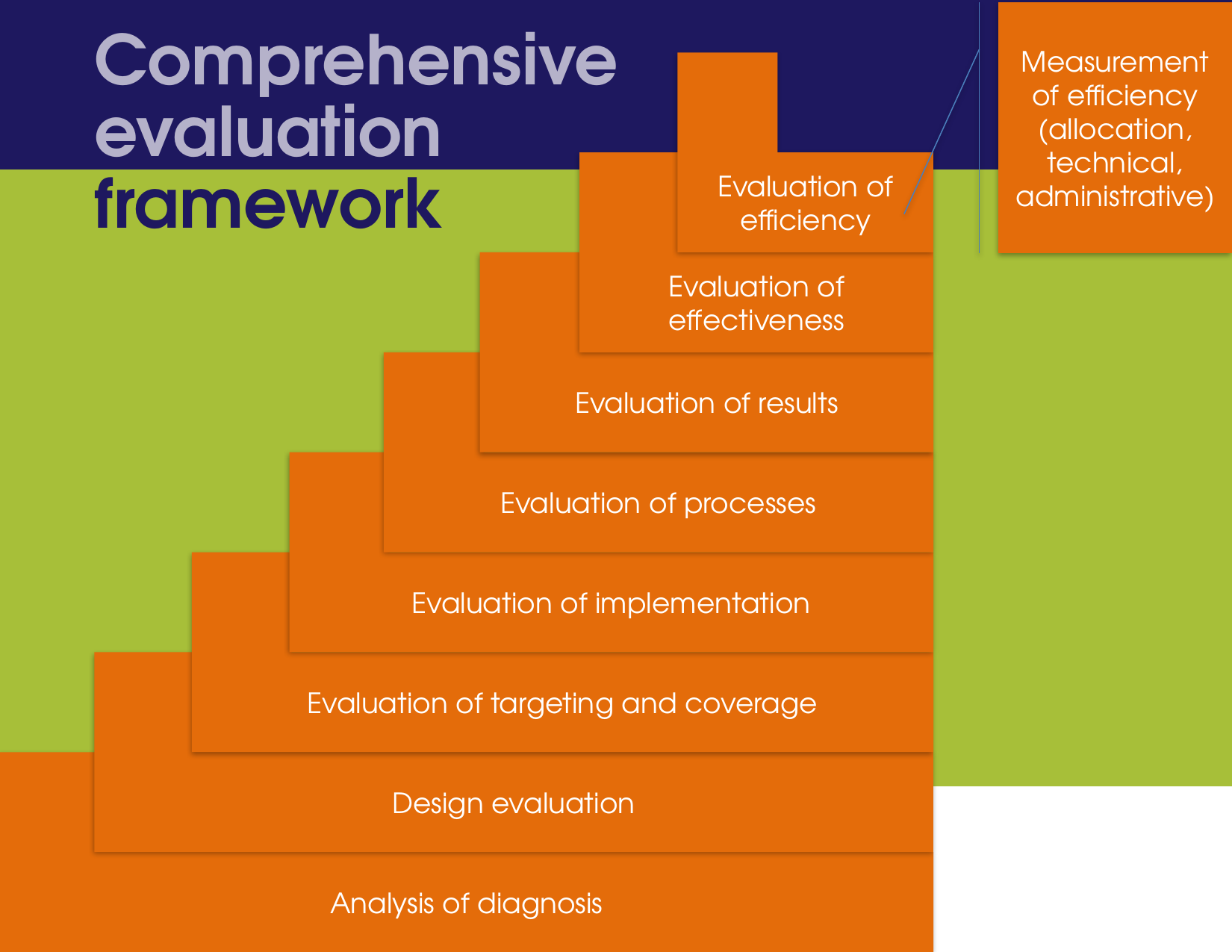

Measurement of efficiency (allocation, technical, administrative)
Comprehensive
evaluation
framework
Evaluation of efficiency
Evaluation of effectiveness
Evaluation of results
Evaluation of processes
Evaluation of implementation
Evaluation of targeting and coverage
Design evaluation
Analysis of diagnosis